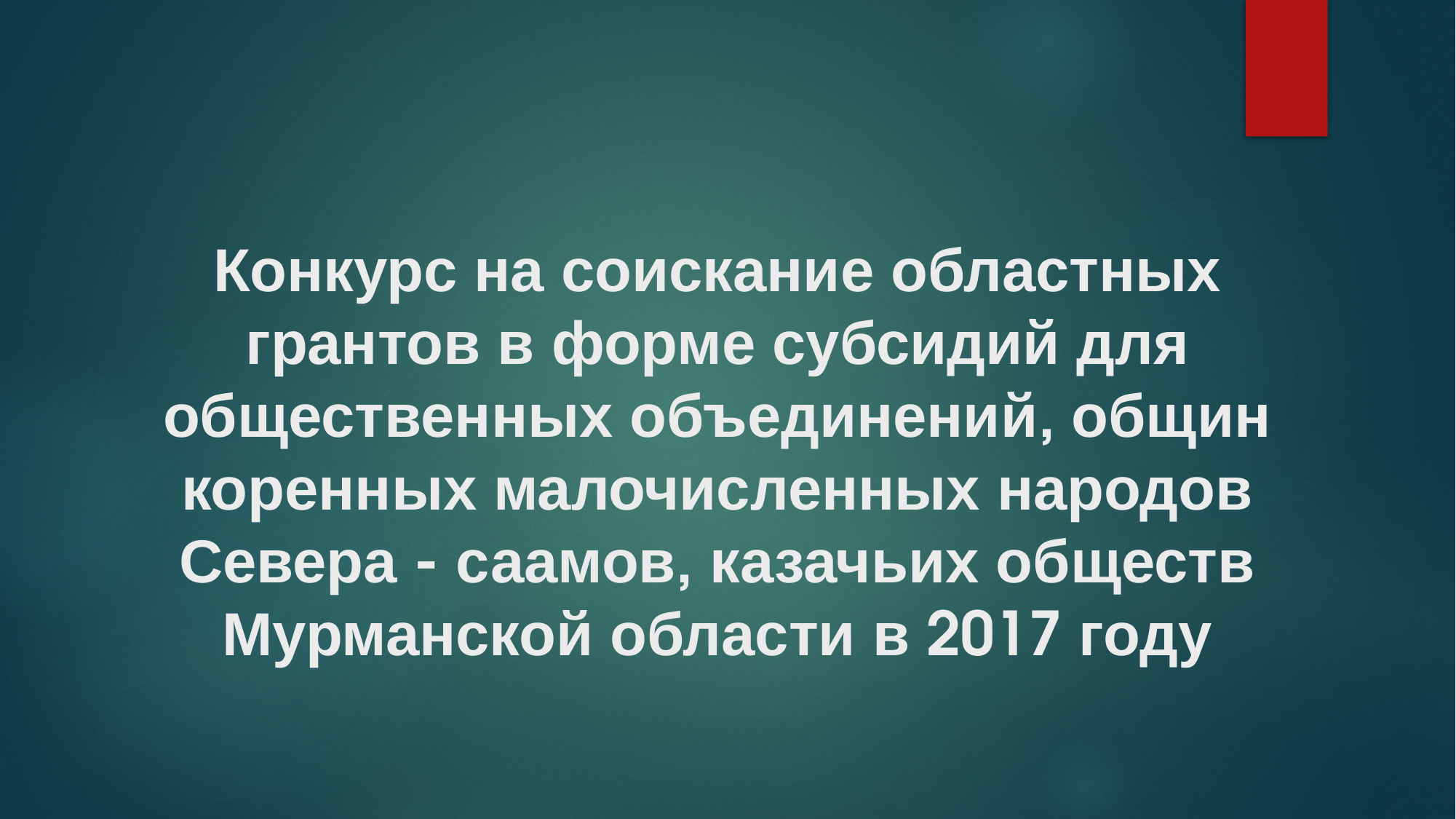

# Конкурс на соискание областных грантов в форме субсидий для общественных объединений, общин коренных малочисленных народов Севера - саамов, казачьих обществ Мурманской области в 2017 году